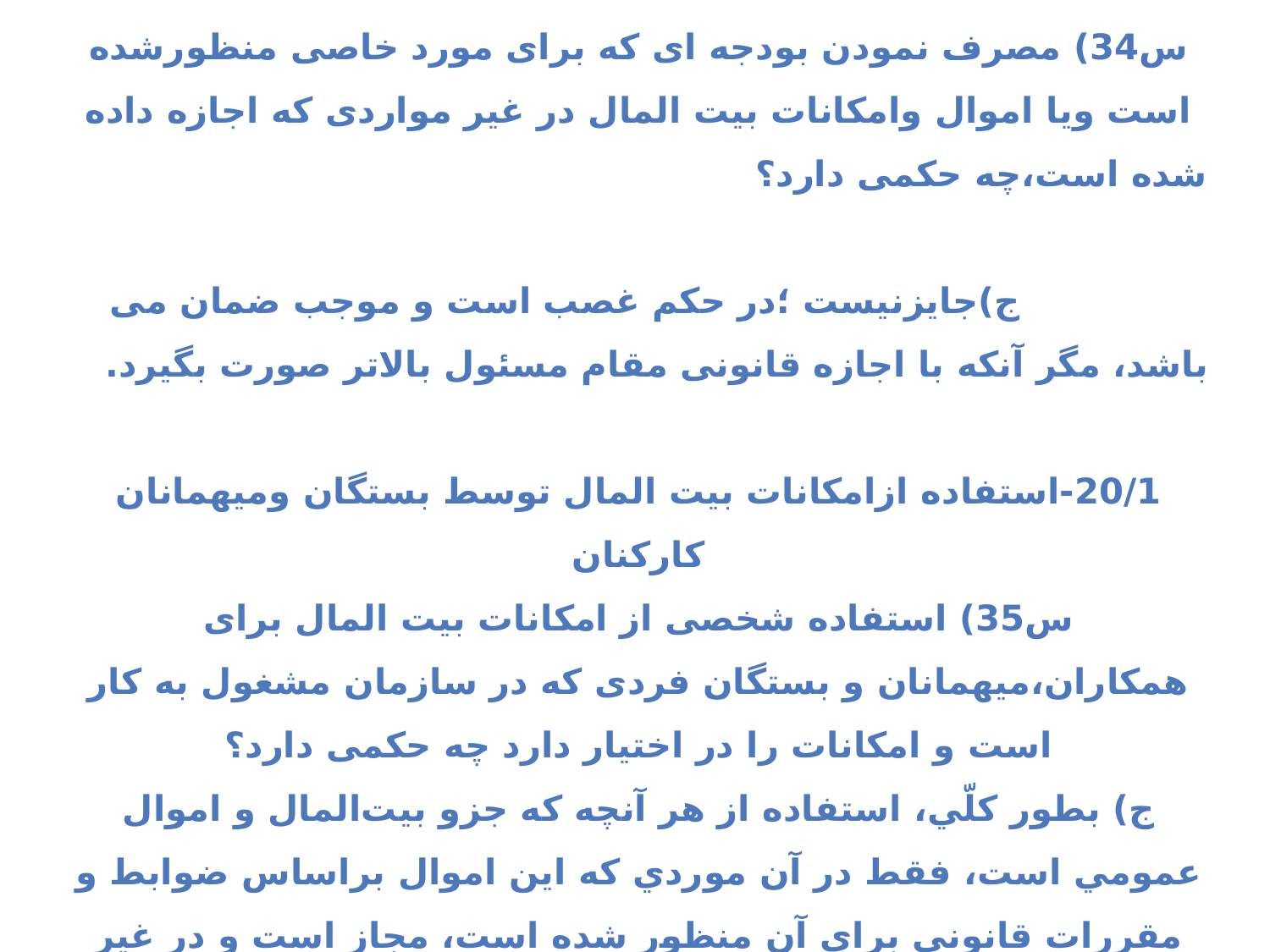

19/1-مصرف نمودن اموال دولتی در غیر مواردی که اجازه داده شده
س34) مصرف نمودن بودجه ای که برای مورد خاصی منظورشده است ویا اموال وامکانات بیت المال در غیر مواردی که اجازه داده شده است،چه حکمی دارد؟                                                                                                                                                                  ج)جایزنیست ؛در حکم غصب است و موجب ضمان می باشد، مگر آنکه با اجازه قانونی مقام مسئول بالاتر صورت بگیرد.

20/1-استفاده ازامکانات بیت المال توسط بستگان ومیهمانان کارکنان
س35) استفاده شخصی از امکانات بیت المال برای همکاران،میهمانان و بستگان فردی که در سازمان مشغول به کار است و امکانات را در اختیار دارد چه حکمی دارد؟
ج) بطور كلّي، استفاده از هر آنچه كه جزو بيت‌المال و اموال عمومي است، فقط در آن موردي كه اين اموال براساس ضوابط و مقررات قانوني براي آن منظور شده است، مجاز است و در غير آن موارد،برای هیچکس جايز نيست.